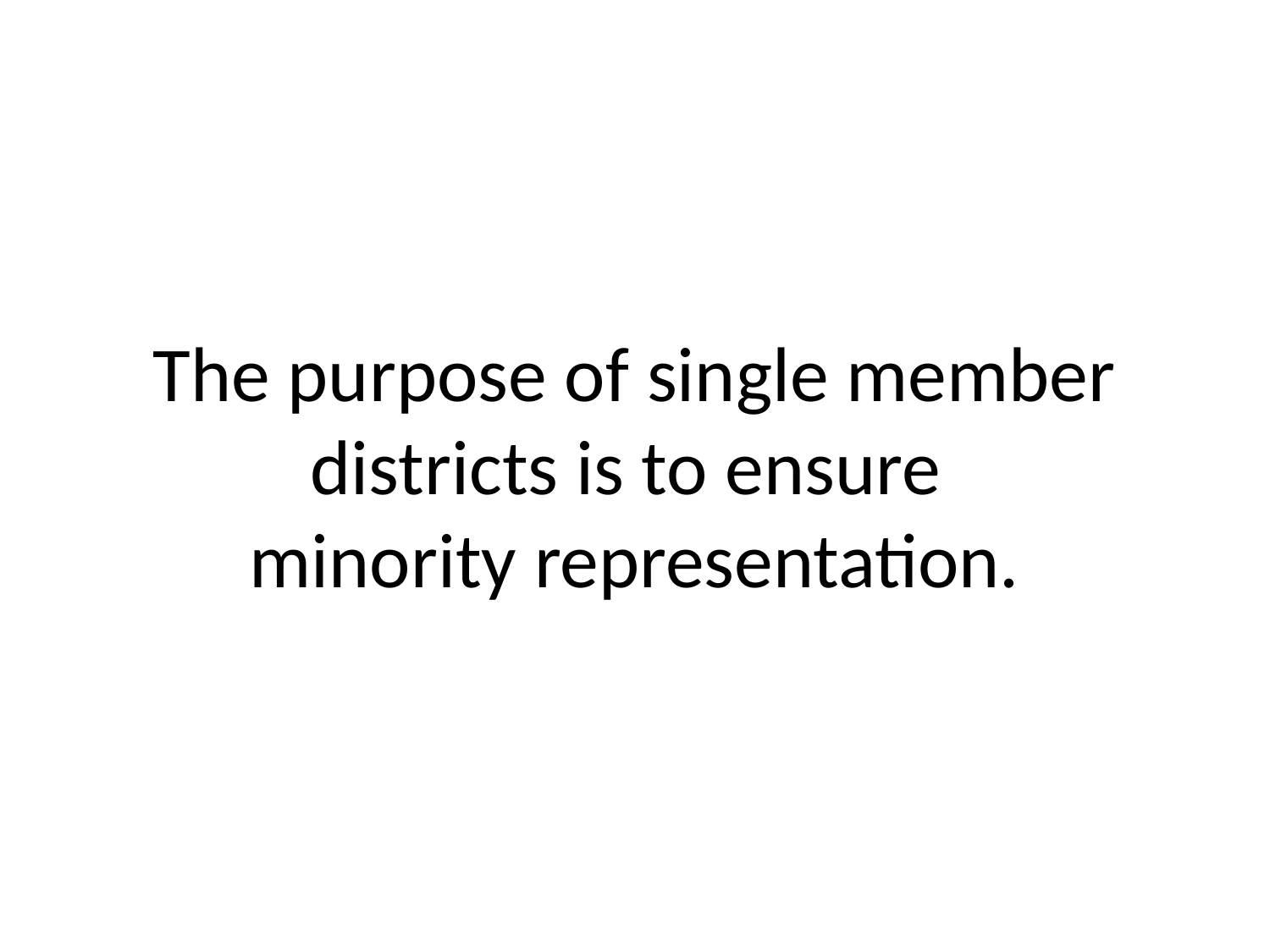

# The purpose of single member districts is to ensure minority representation.